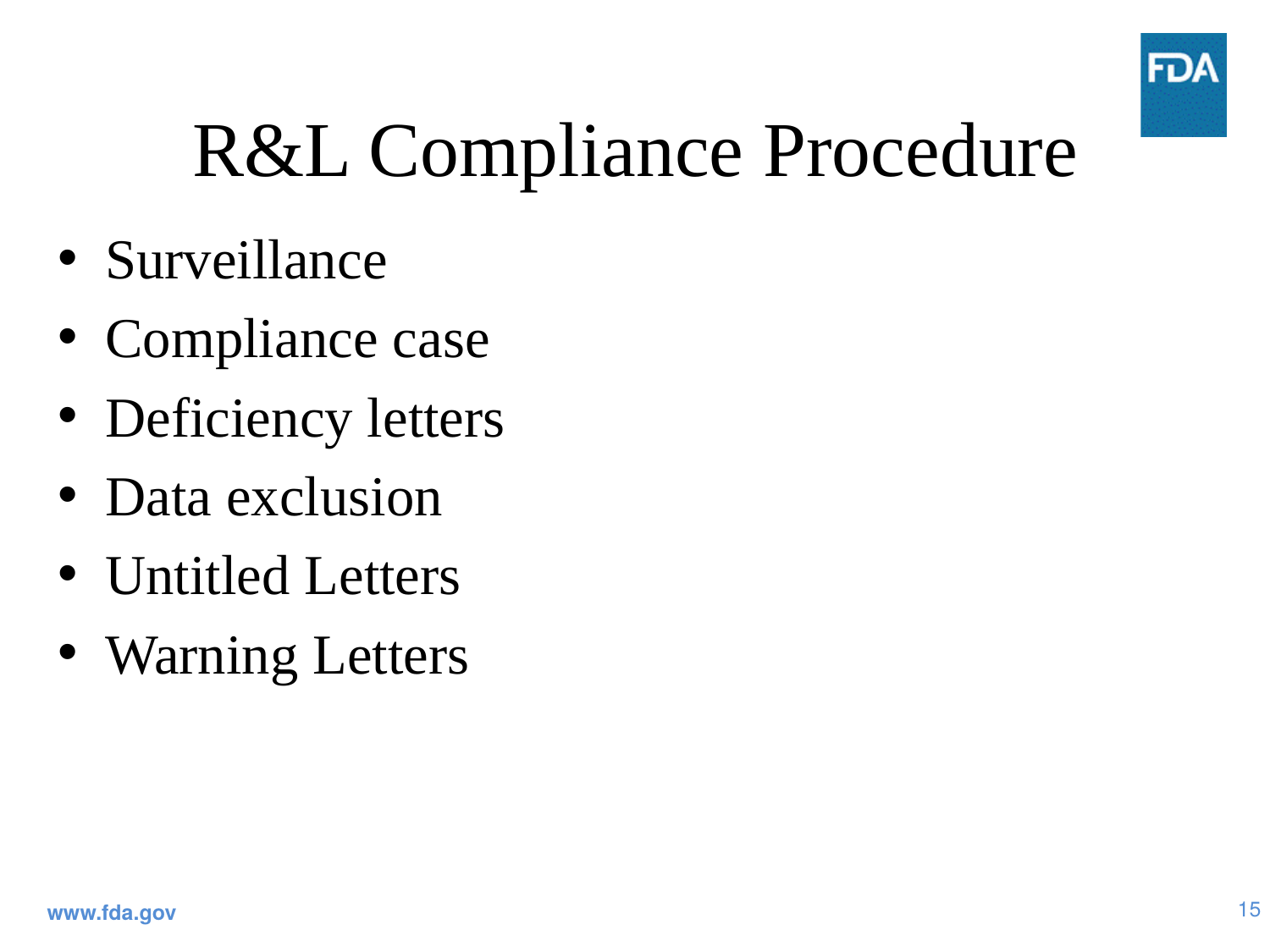

# R&L Compliance Procedure
Surveillance
Compliance case
Deficiency letters
Data exclusion
Untitled Letters
Warning Letters
www.fda.gov